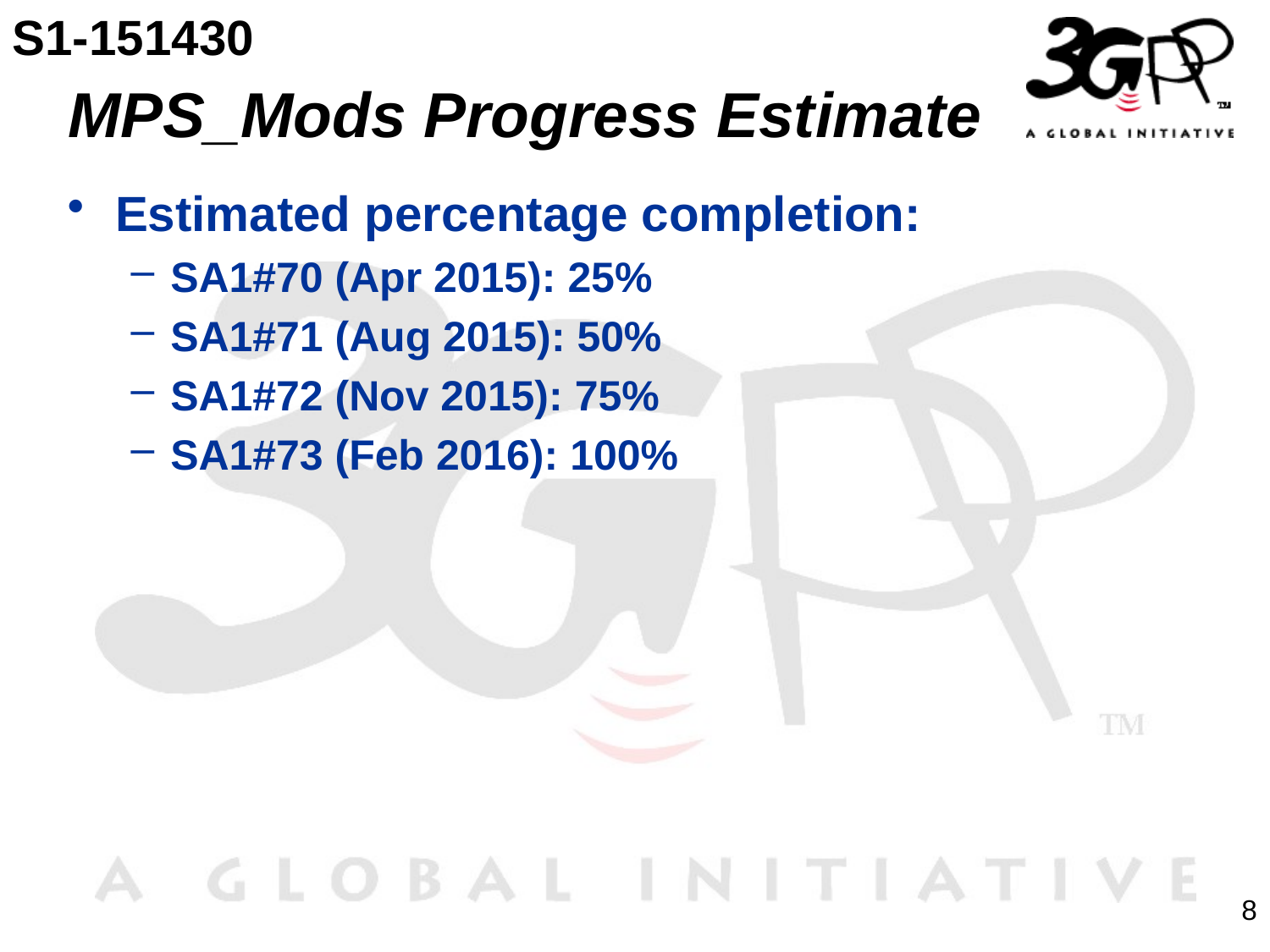

S1-151430
# MPS_Mods Progress Estimate
Estimated percentage completion:
SA1#70 (Apr 2015): 25%
SA1#71 (Aug 2015): 50%
SA1#72 (Nov 2015): 75%
SA1#73 (Feb 2016): 100%

8